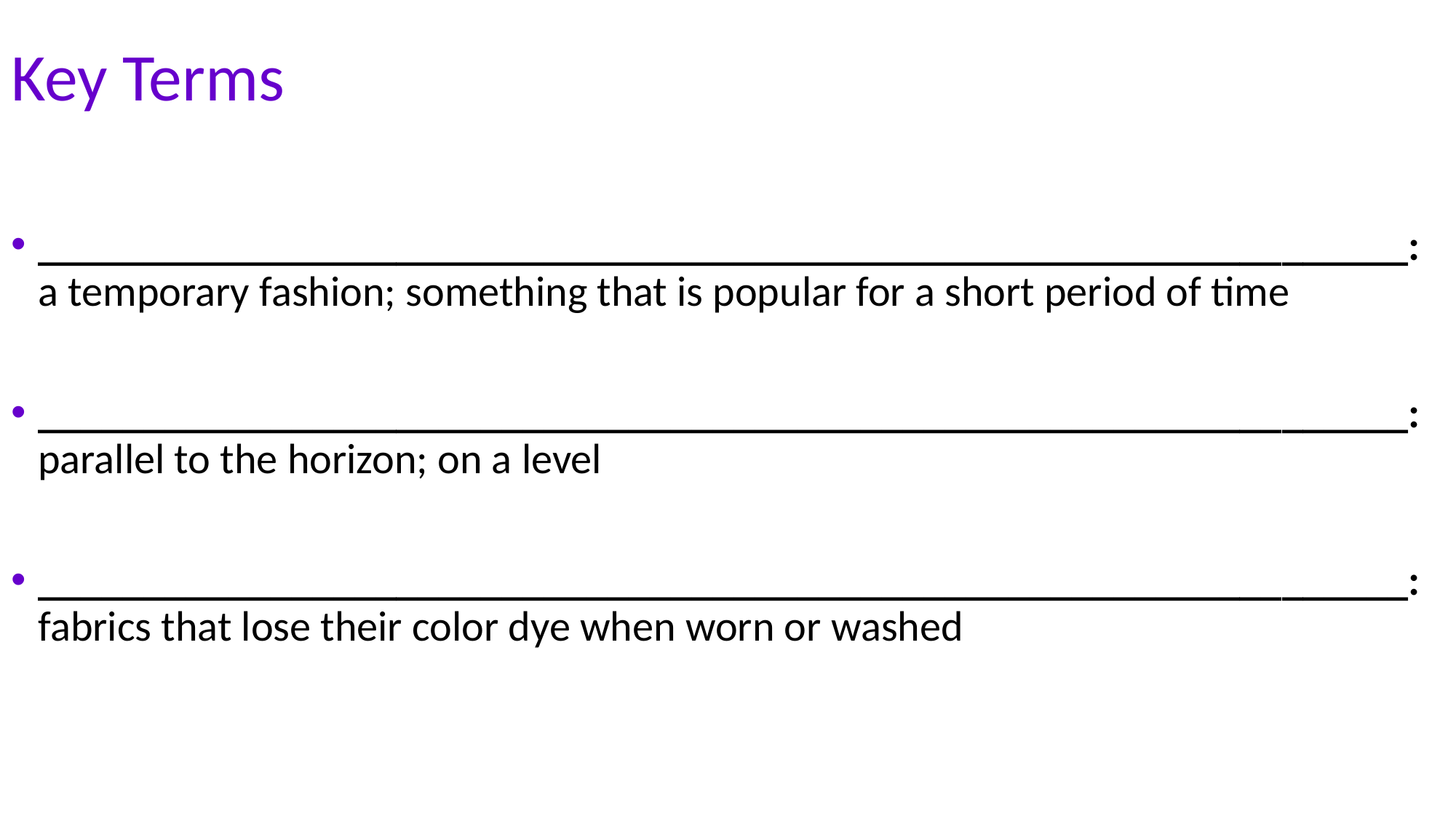

# Key Terms
_________________________________________________________________: a temporary fashion; something that is popular for a short period of time

_________________________________________________________________: parallel to the horizon; on a level

_________________________________________________________________: fabrics that lose their color dye when worn or washed